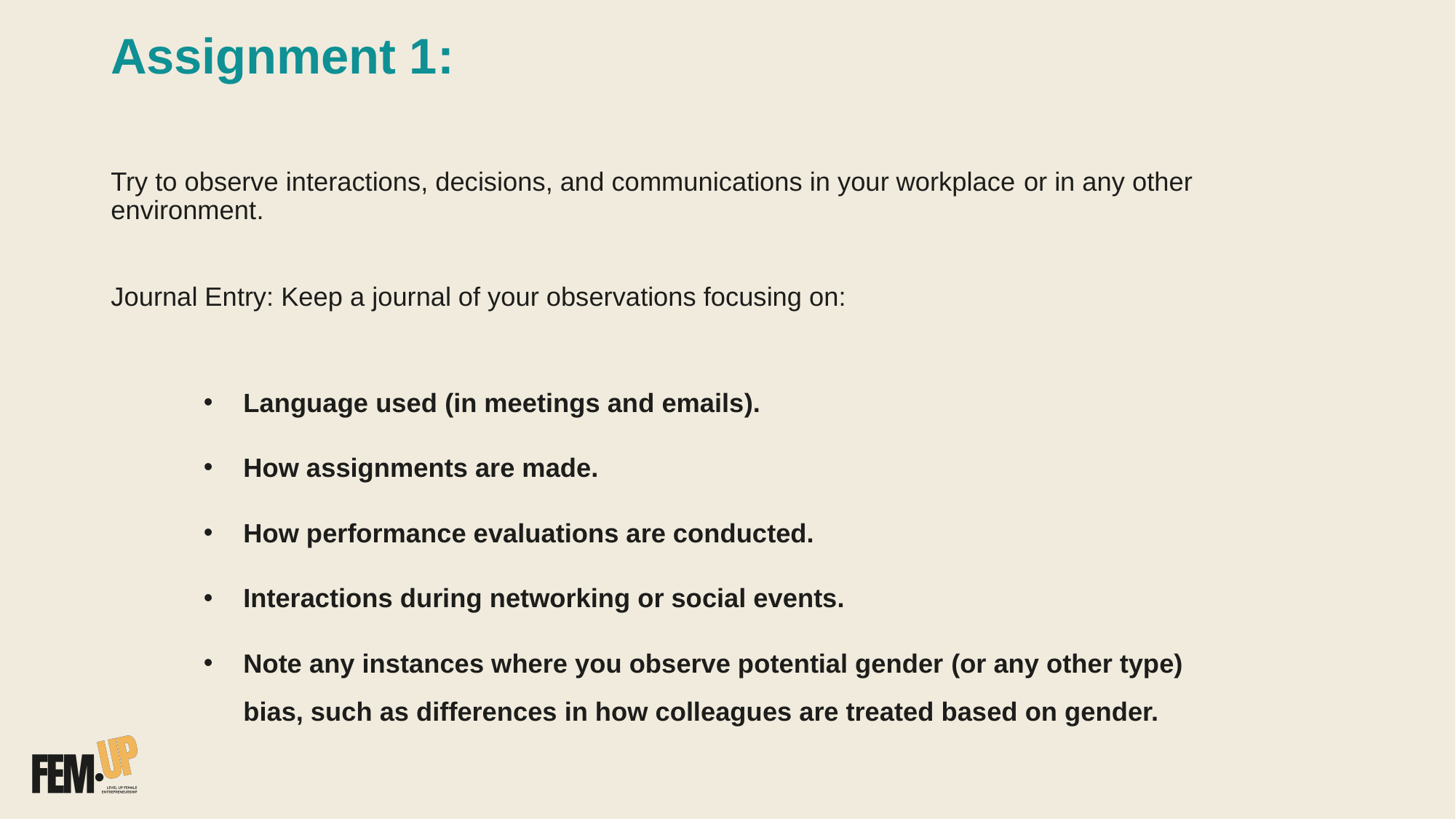

Assignment 1:

Try to observe interactions, decisions, and communications in your workplace or in any other environment.

Journal Entry: Keep a journal of your observations focusing on:

Language used (in meetings and emails).
How assignments are made.
How performance evaluations are conducted.
Interactions during networking or social events.
Note any instances where you observe potential gender (or any other type) bias, such as differences in how colleagues are treated based on gender.